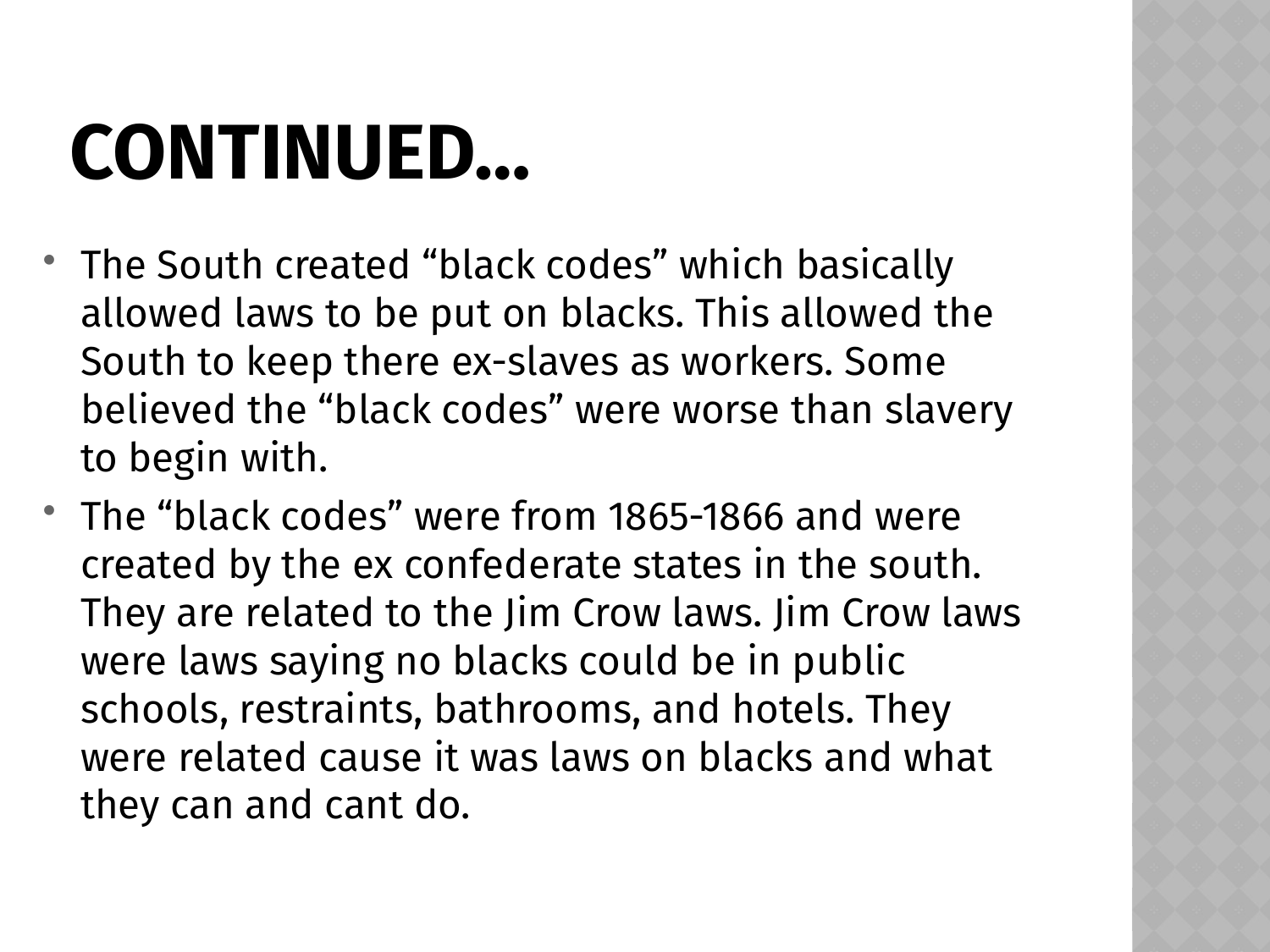

# Continued…
The South created “black codes” which basically allowed laws to be put on blacks. This allowed the South to keep there ex-slaves as workers. Some believed the “black codes” were worse than slavery to begin with.
The “black codes” were from 1865-1866 and were created by the ex confederate states in the south. They are related to the Jim Crow laws. Jim Crow laws were laws saying no blacks could be in public schools, restraints, bathrooms, and hotels. They were related cause it was laws on blacks and what they can and cant do.